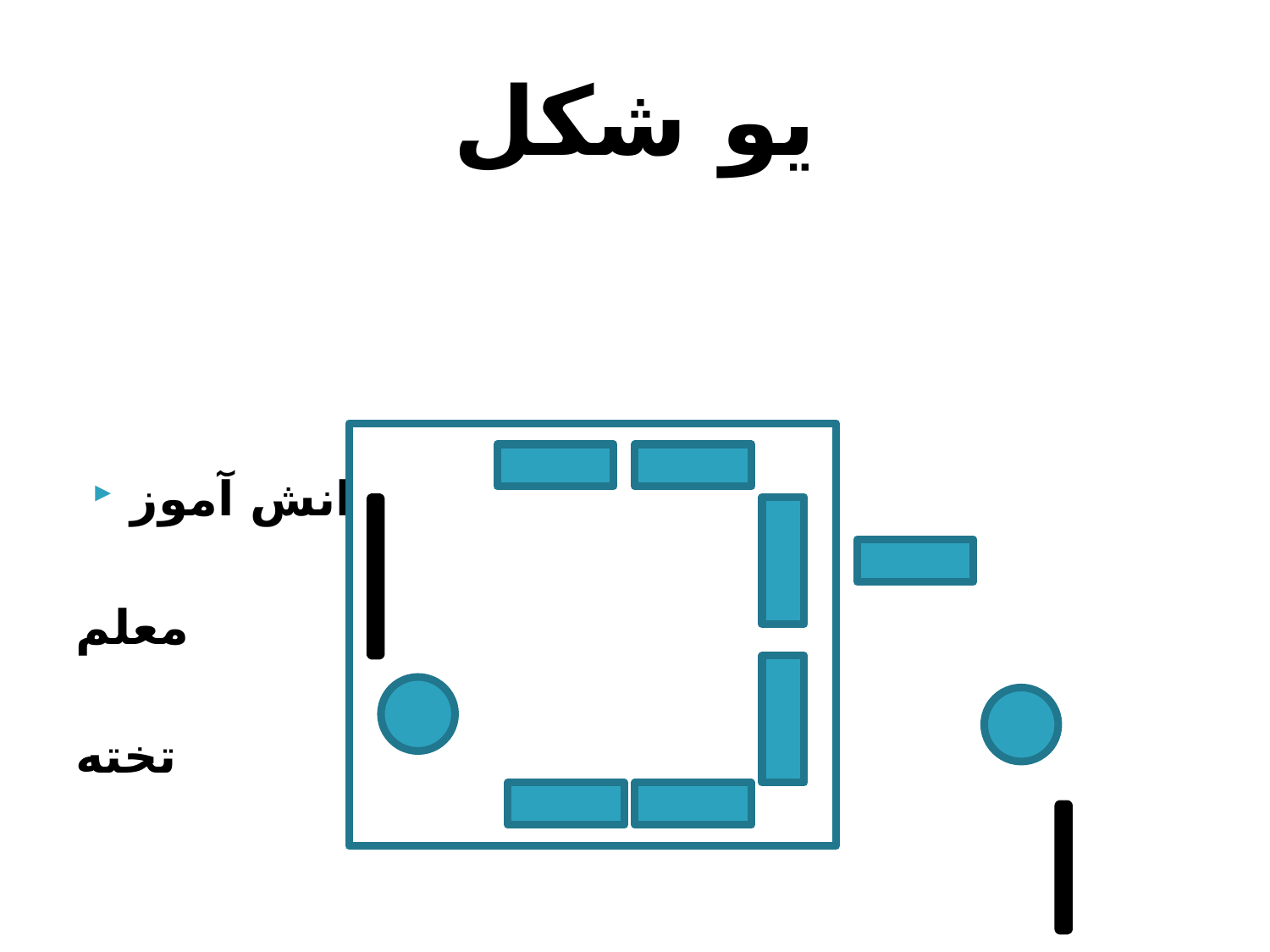

# یو شکل

دانش آموز

معلم

تخته